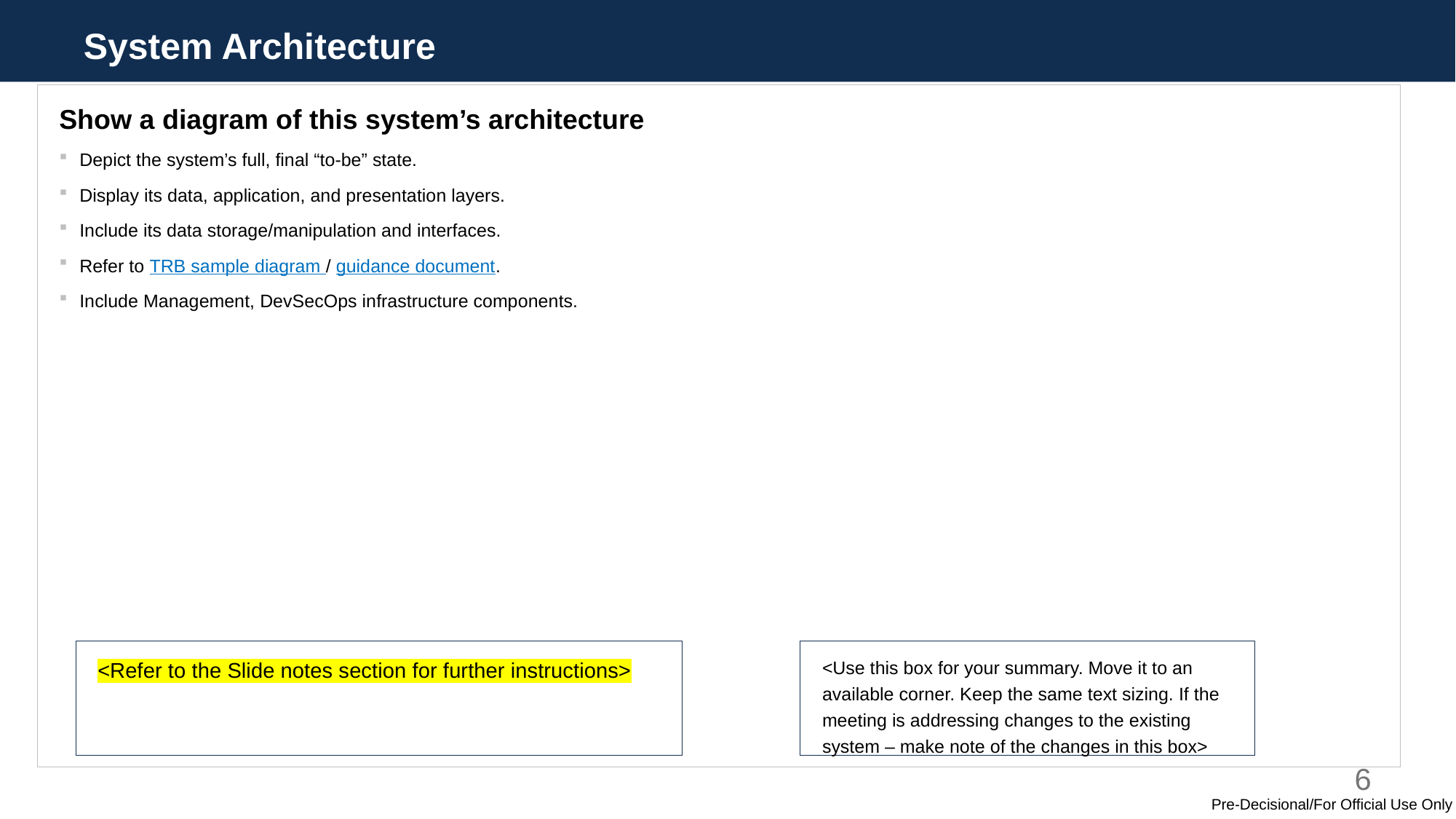

# System Architecture
Show a diagram of this system’s architecture
Depict the system’s full, final “to-be” state.
Display its data, application, and presentation layers.
Include its data storage/manipulation and interfaces.
Refer to TRB sample diagram / guidance document.
Include Management, DevSecOps infrastructure components.
<Refer to the Slide notes section for further instructions>

<Use this box for your summary. Move it to an available corner. Keep the same text sizing. If the meeting is addressing changes to the existing system – make note of the changes in this box>

6